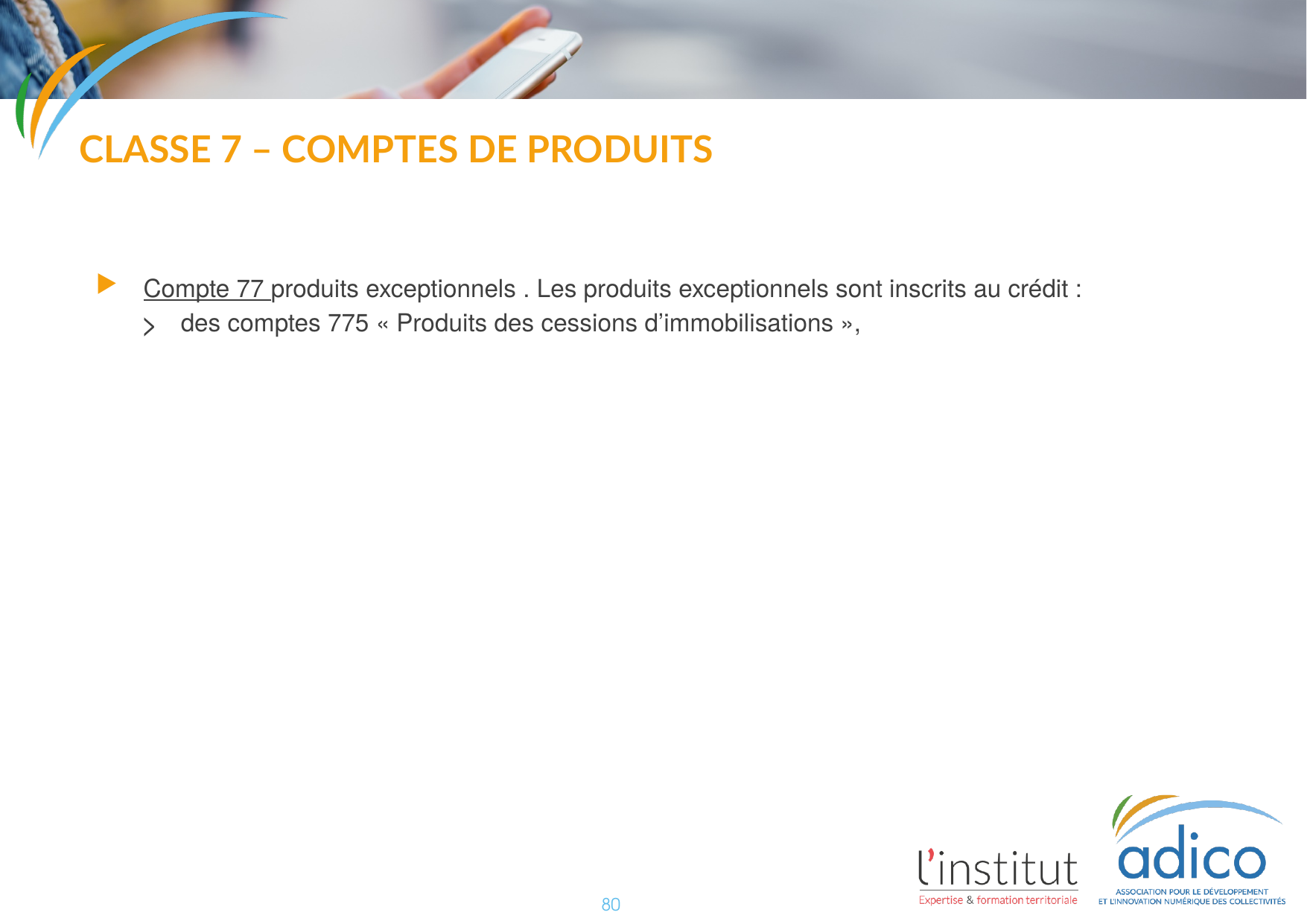

# Classe 7 – comptes de produits
Compte 77 produits exceptionnels . Les produits exceptionnels sont inscrits au crédit :
des comptes 775 « Produits des cessions d’immobilisations »,